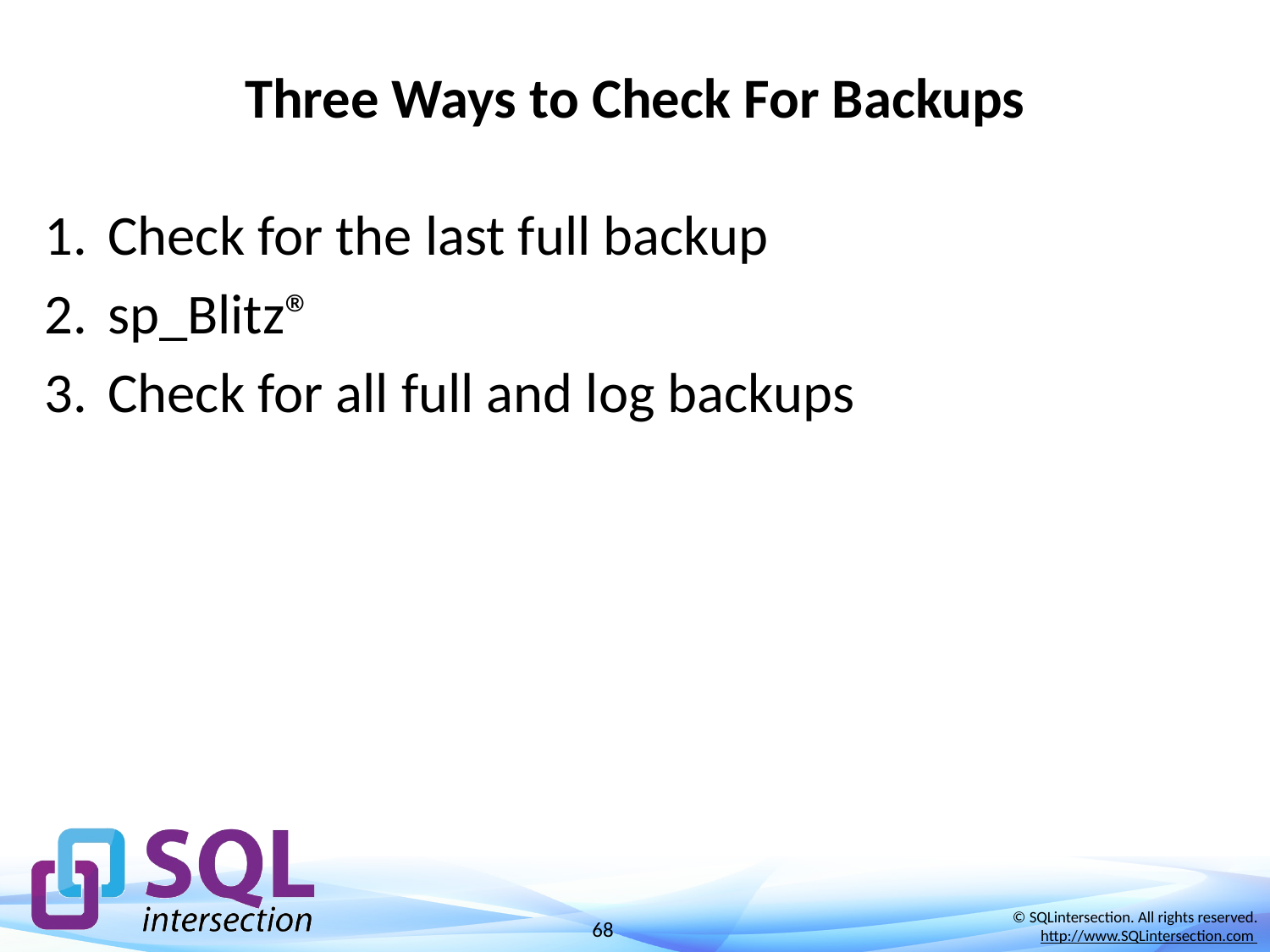

# Three Ways to Check For Backups
Check for the last full backup
sp_Blitz®
Check for all full and log backups